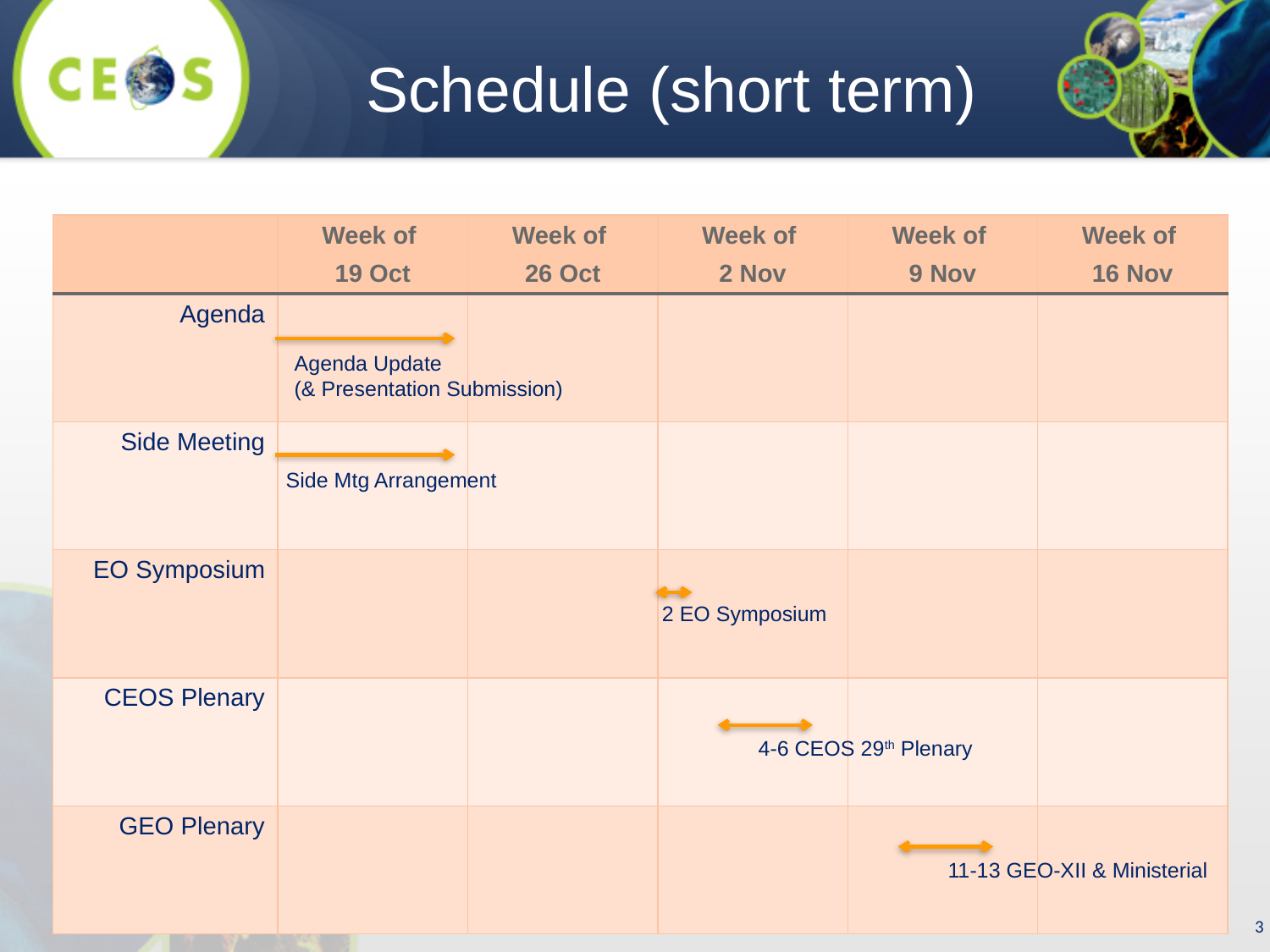

Schedule (short term)
|  | Week of 19 Oct | Week of 26 Oct | Week of 2 Nov | Week of 9 Nov | Week of 16 Nov |
| --- | --- | --- | --- | --- | --- |
| Agenda |  |  |  |  |  |
| Side Meeting |  |  |  |  |  |
| EO Symposium |  |  |  |  |  |
| CEOS Plenary |  |  |  |  |  |
| GEO Plenary |  |  |  |  |  |
Agenda Update
(& Presentation Submission)
Side Mtg Arrangement
2 EO Symposium
4-6 CEOS 29th Plenary
11-13 GEO-XII & Ministerial
3